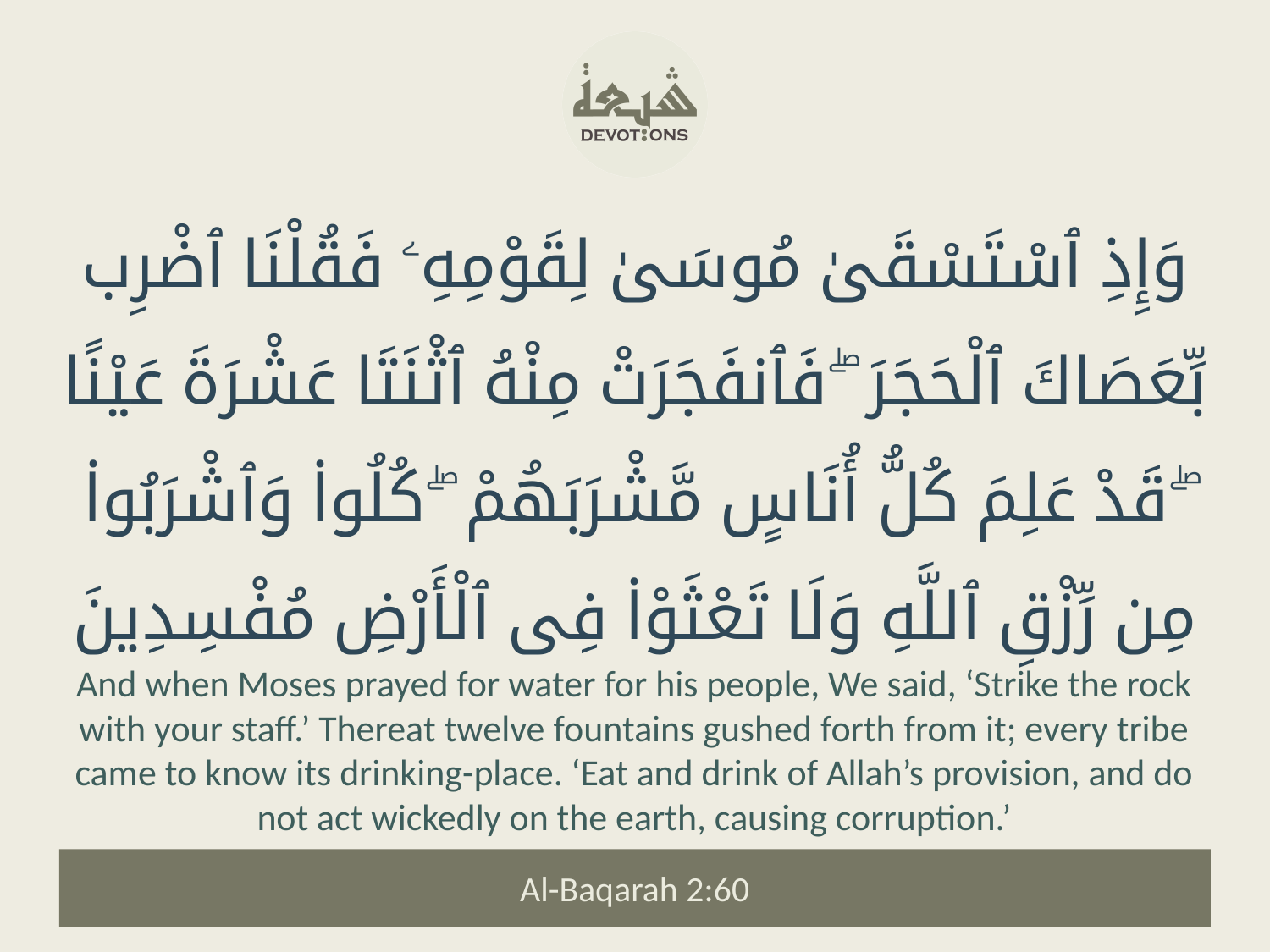

وَإِذِ ٱسْتَسْقَىٰ مُوسَىٰ لِقَوْمِهِۦ فَقُلْنَا ٱضْرِب بِّعَصَاكَ ٱلْحَجَرَ ۖ فَٱنفَجَرَتْ مِنْهُ ٱثْنَتَا عَشْرَةَ عَيْنًا ۖ قَدْ عَلِمَ كُلُّ أُنَاسٍ مَّشْرَبَهُمْ ۖ كُلُوا۟ وَٱشْرَبُوا۟ مِن رِّزْقِ ٱللَّهِ وَلَا تَعْثَوْا۟ فِى ٱلْأَرْضِ مُفْسِدِينَ
And when Moses prayed for water for his people, We said, ‘Strike the rock with your staff.’ Thereat twelve fountains gushed forth from it; every tribe came to know its drinking-place. ‘Eat and drink of Allah’s provision, and do not act wickedly on the earth, causing corruption.’
Al-Baqarah 2:60